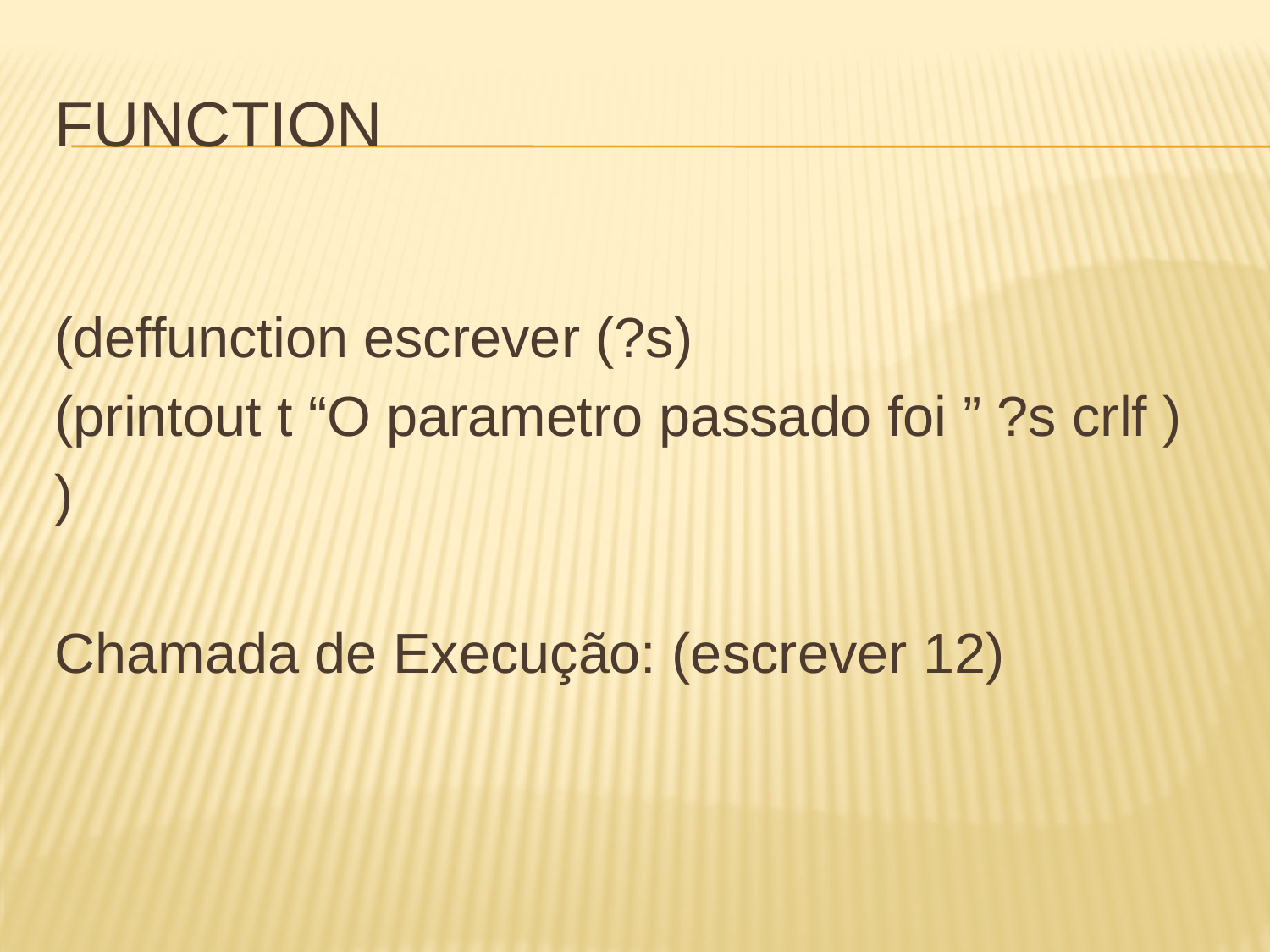

# Function

(deffunction escrever (?s)
(printout t “O parametro passado foi ” ?s crlf )
)

Chamada de Execução: (escrever 12)